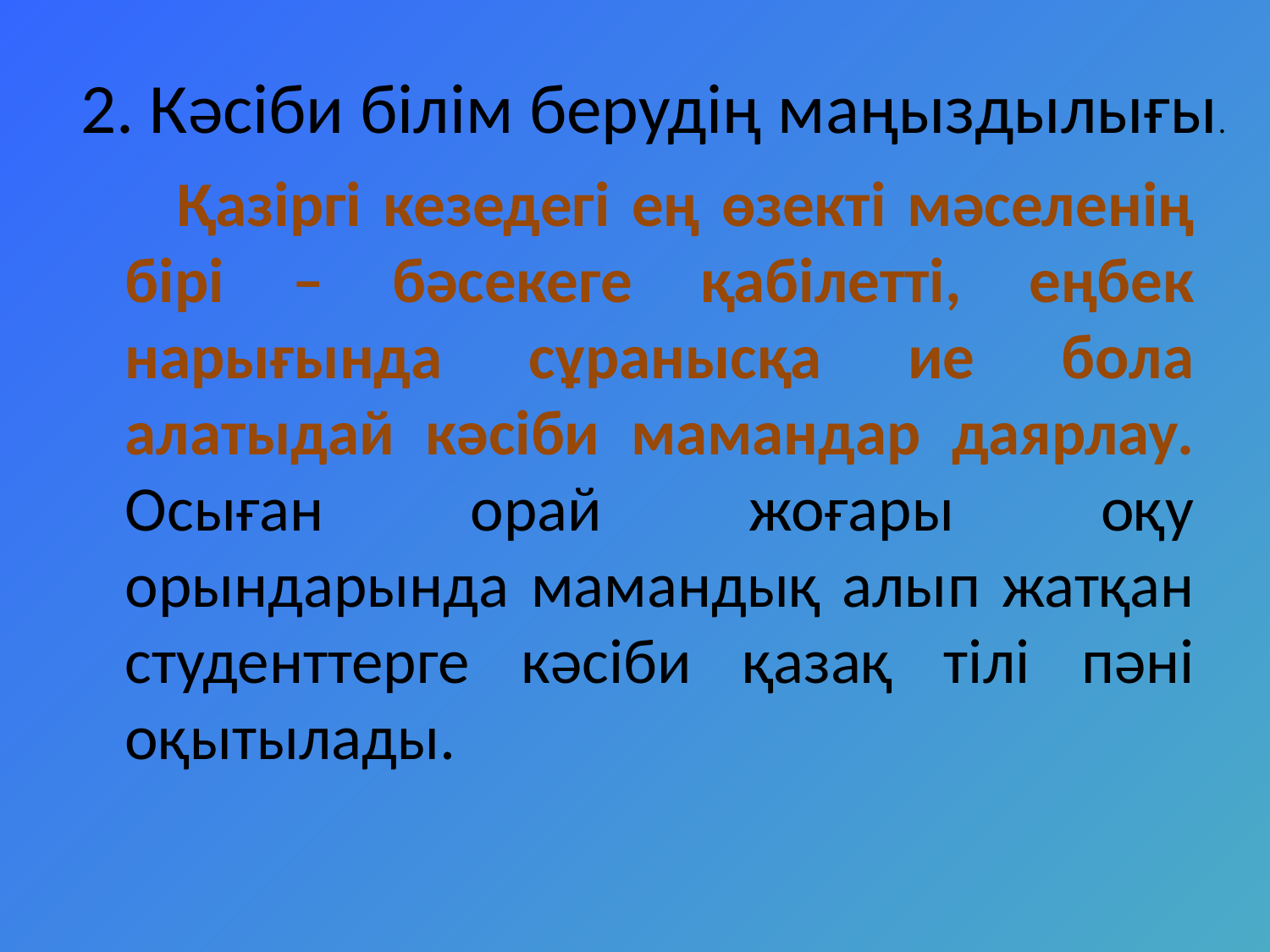

2. Кәсіби білім берудің маңыздылығы.
     Қазіргі кезедегі ең өзекті мәселенің бірі – бәсекеге қабілетті, еңбек нарығында сұранысқа ие бола алатыдай кәсіби мамандар даярлау. Осыған орай жоғары оқу орындарында мамандық алып жатқан студенттерге кәсіби қазақ тілі пәні оқытылады.